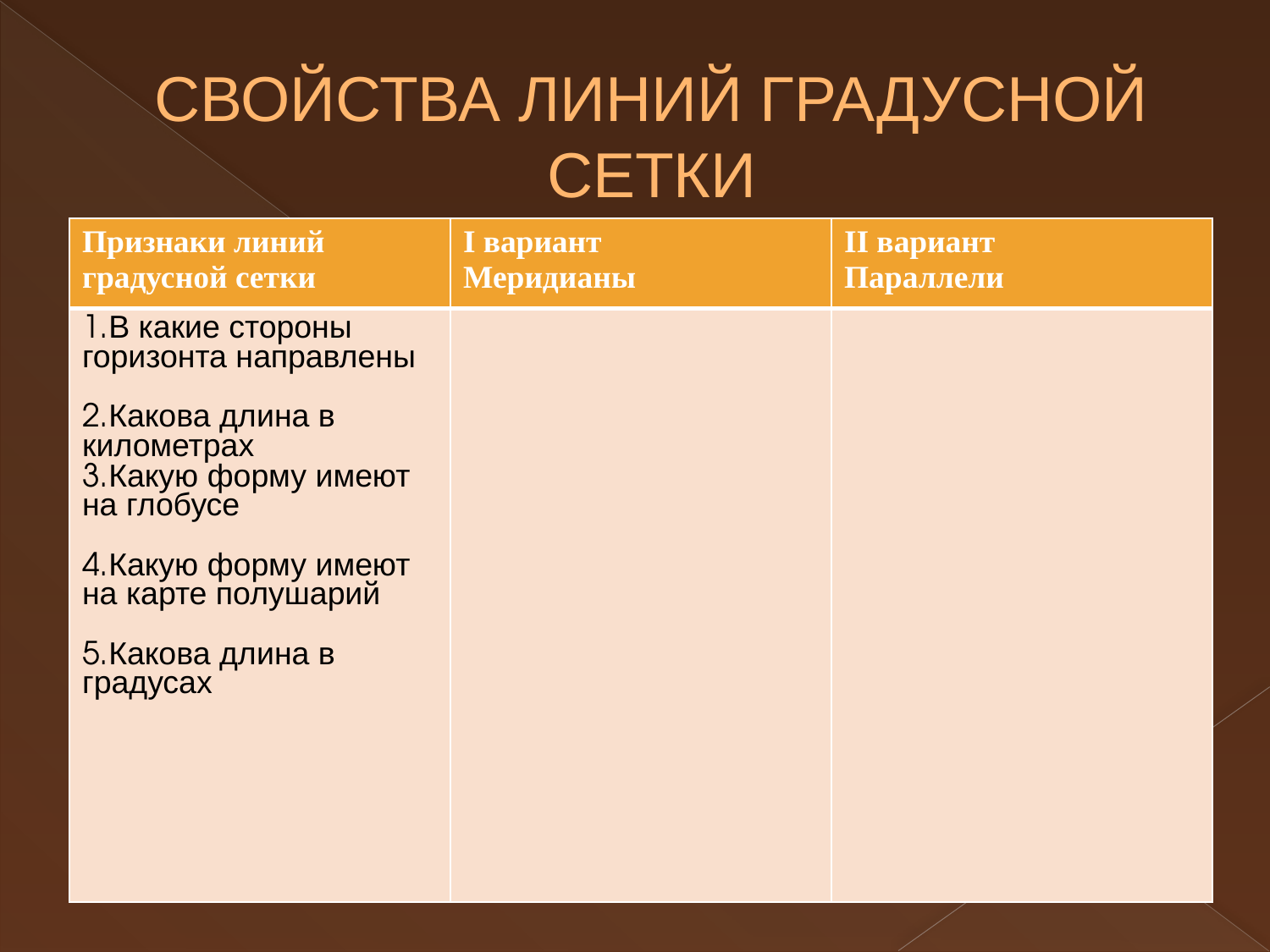

# СВОЙСТВА ЛИНИЙ ГРАДУСНОЙ СЕТКИ
| Признаки линий градусной сетки | I вариант Меридианы | II вариант Параллели |
| --- | --- | --- |
| 1.В какие стороны горизонта направлены 2.Какова длина в километрах 3.Какую форму имеют на глобусе 4.Какую форму имеют на карте полушарий 5.Какова длина в градусах |  |  |